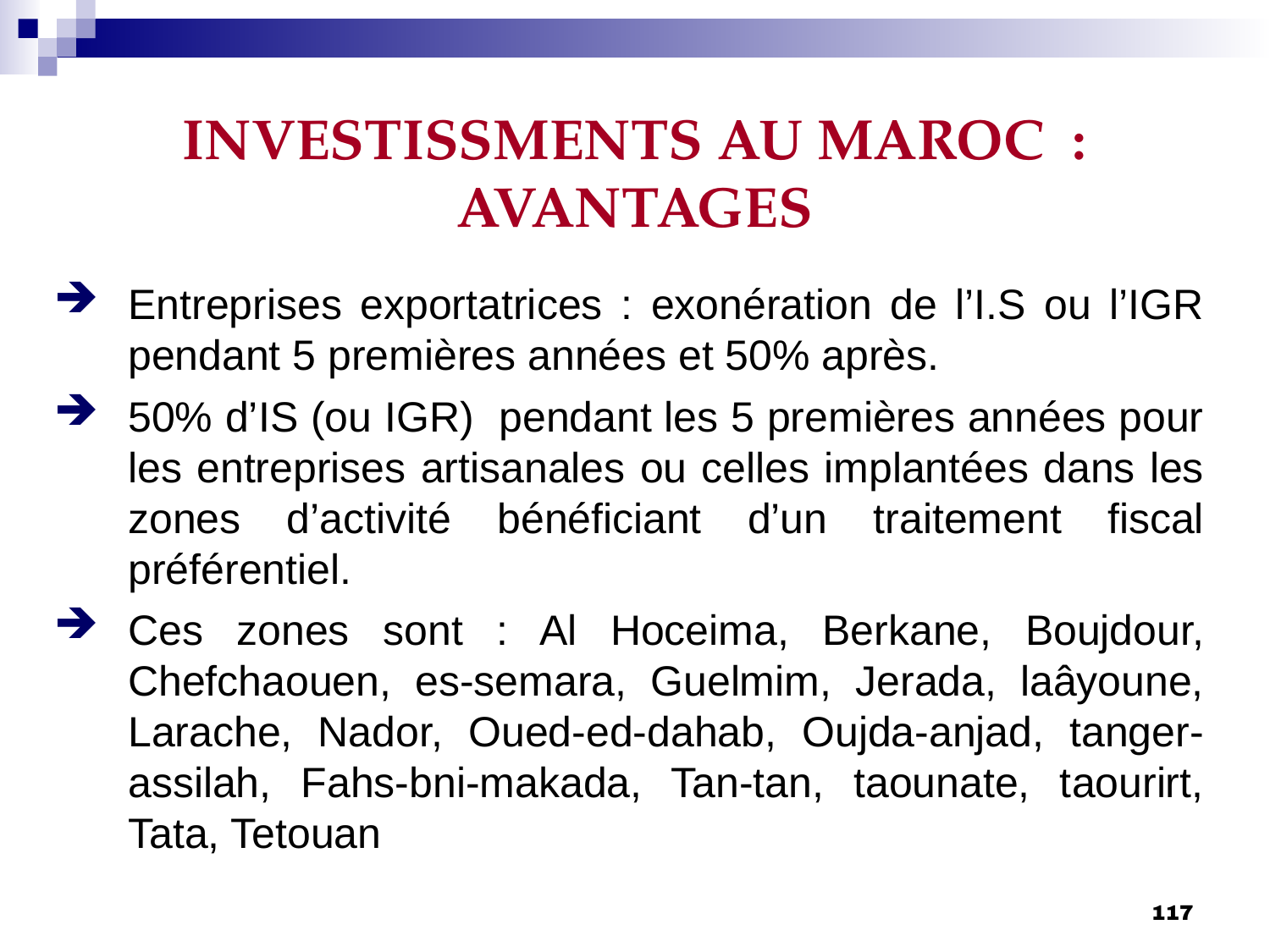

# INVESTISSMENTS AU MAROC  : AVANTAGES
Entreprises exportatrices : exonération de l’I.S ou l’IGR pendant 5 premières années et 50% après.
50% d’IS (ou IGR)  pendant les 5 premières années pour les entreprises artisanales ou celles implantées dans les zones d’activité bénéficiant d’un traitement fiscal préférentiel.
Ces zones sont : Al Hoceima, Berkane, Boujdour, Chefchaouen, es-semara, Guelmim, Jerada, laâyoune, Larache, Nador, Oued-ed-dahab, Oujda-anjad, tanger-assilah, Fahs-bni-makada, Tan-tan, taounate, taourirt, Tata, Tetouan
117